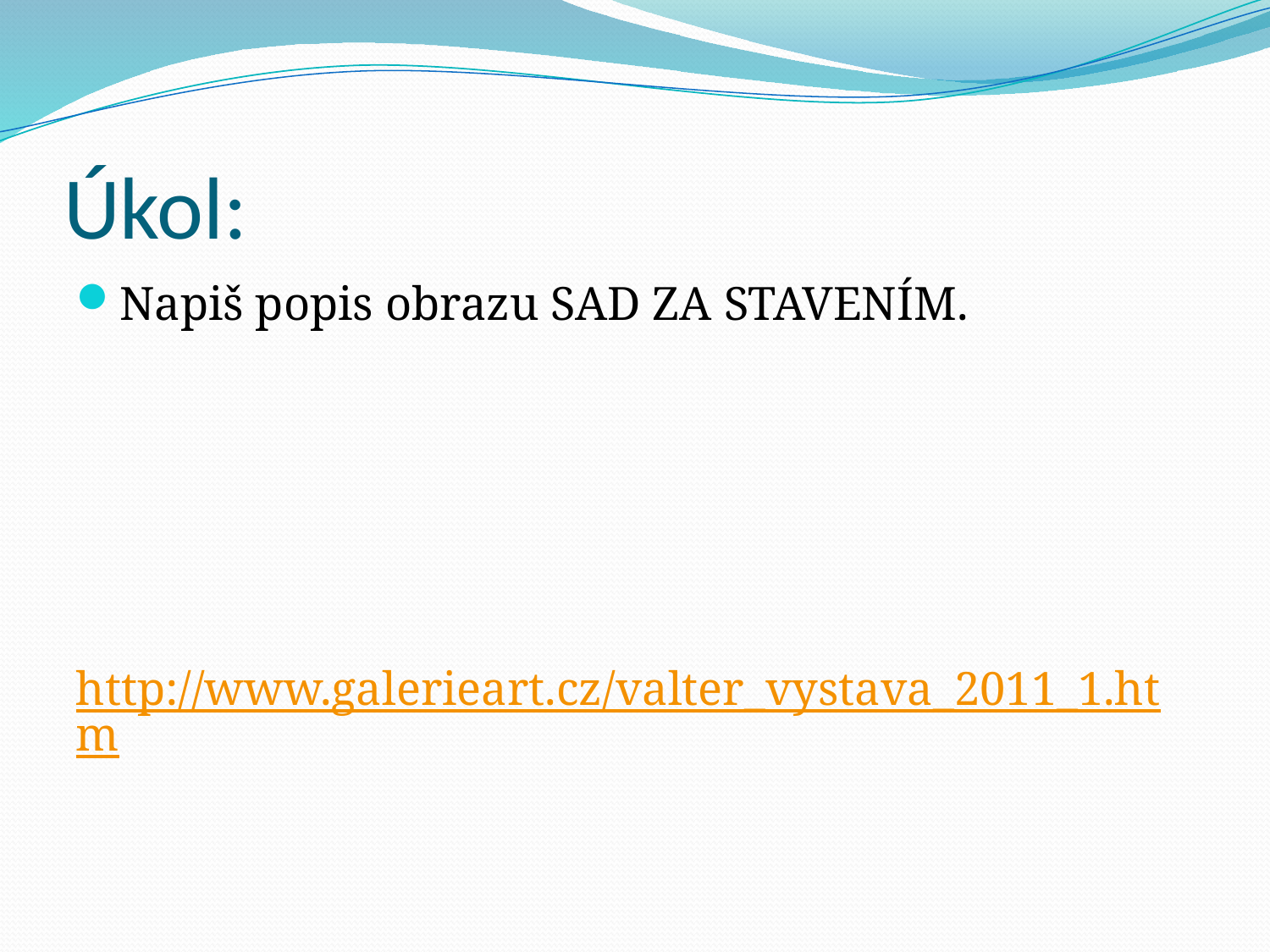

# Úkol:
Napiš popis obrazu SAD ZA STAVENÍM.

http://www.galerieart.cz/valter_vystava_2011_1.htm